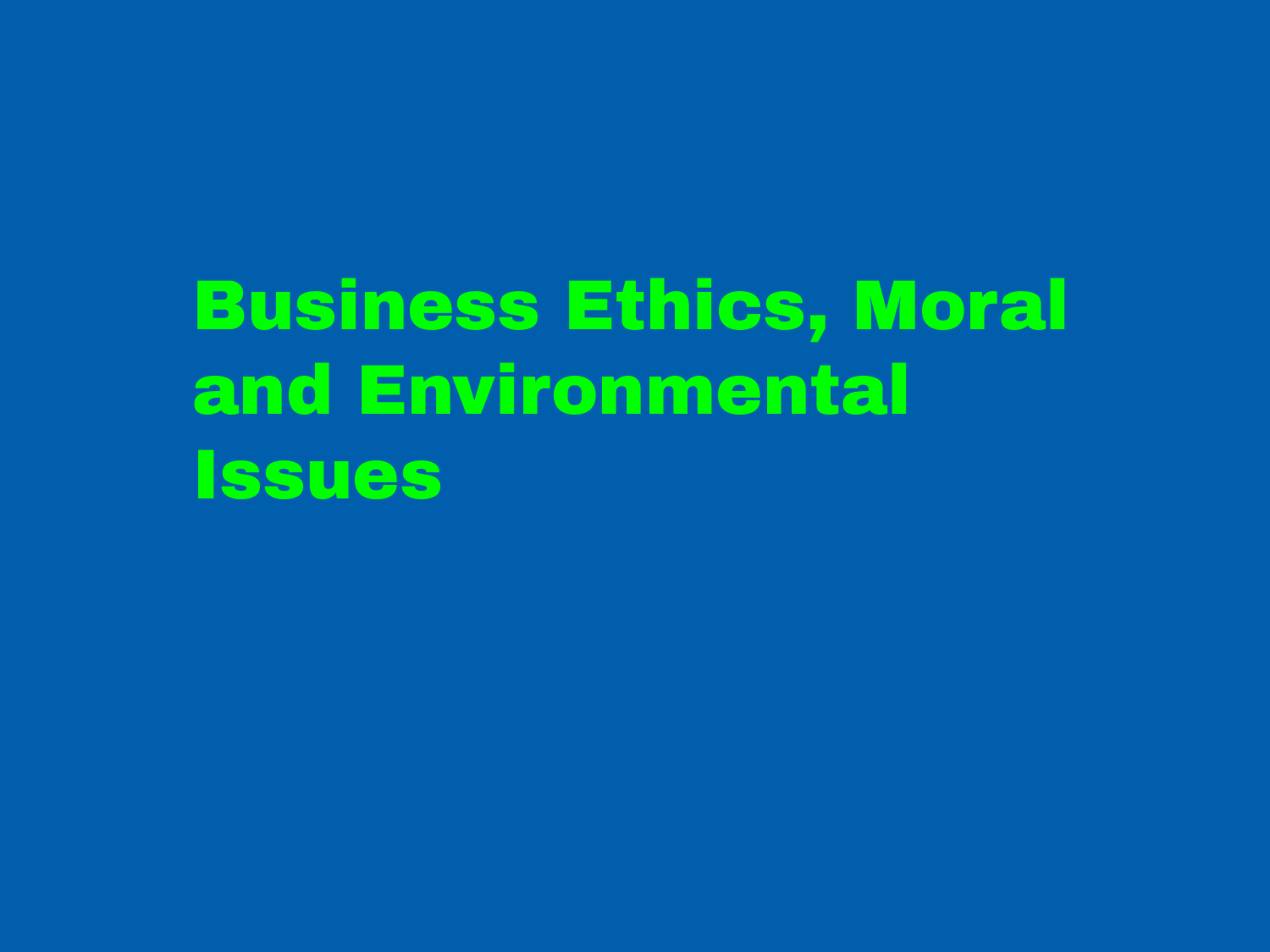

# Business Ethics, Moral and Environmental Issues